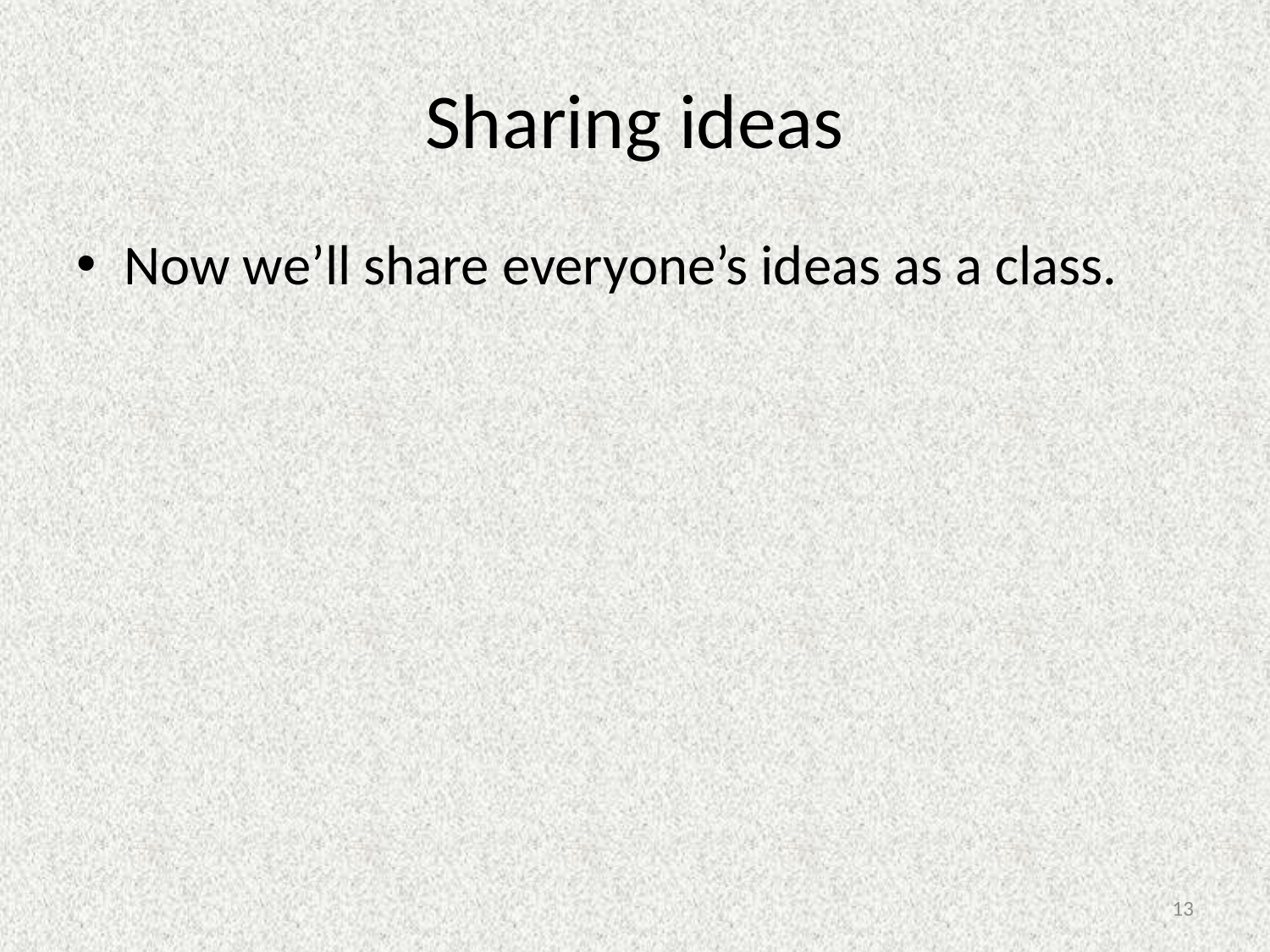

# Sharing ideas
Now we’ll share everyone’s ideas as a class.

13